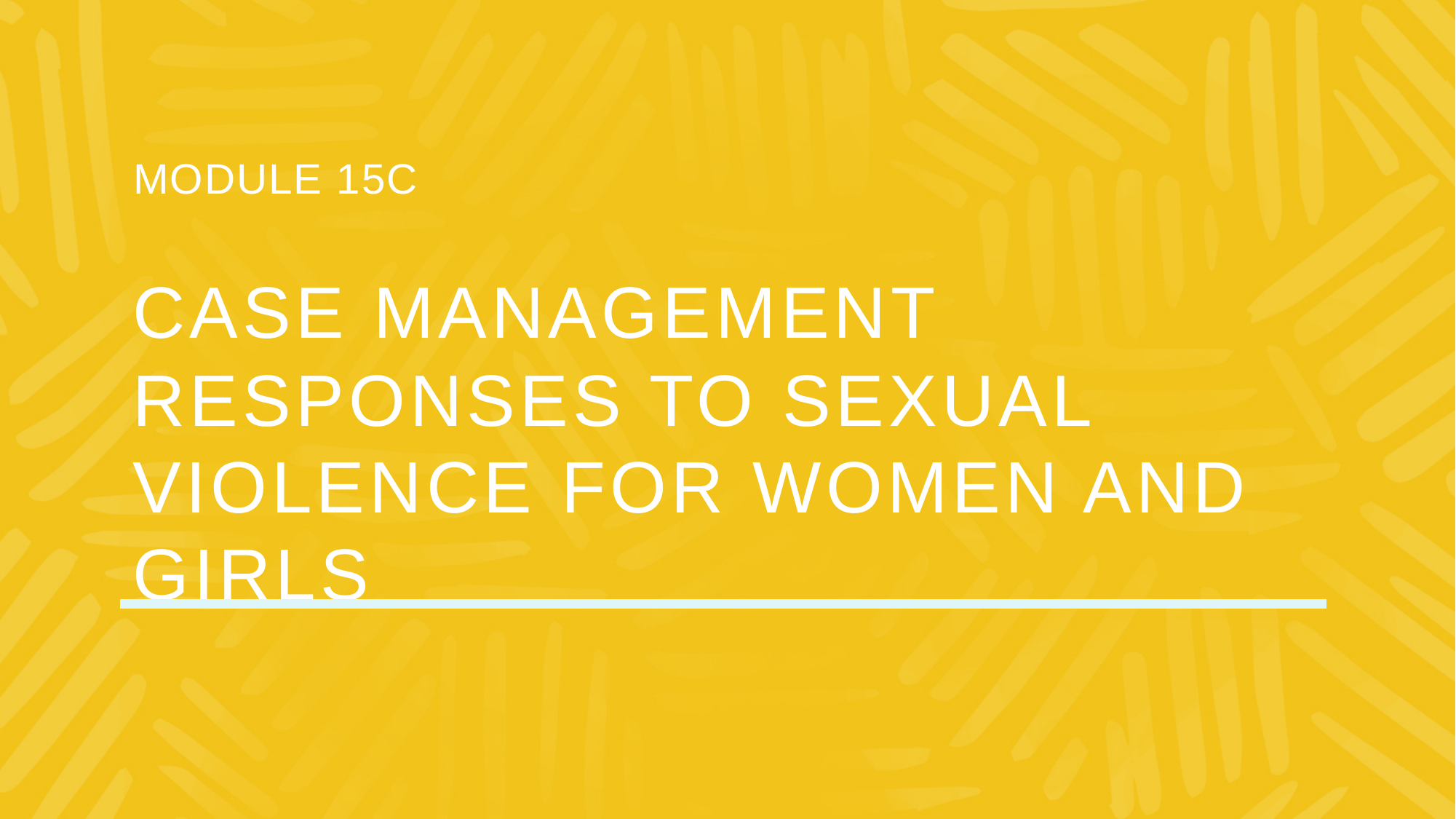

MODULE 15C
# CASE MANAGEMENT responseS to SEXUAL VIOLENCE for women and girls